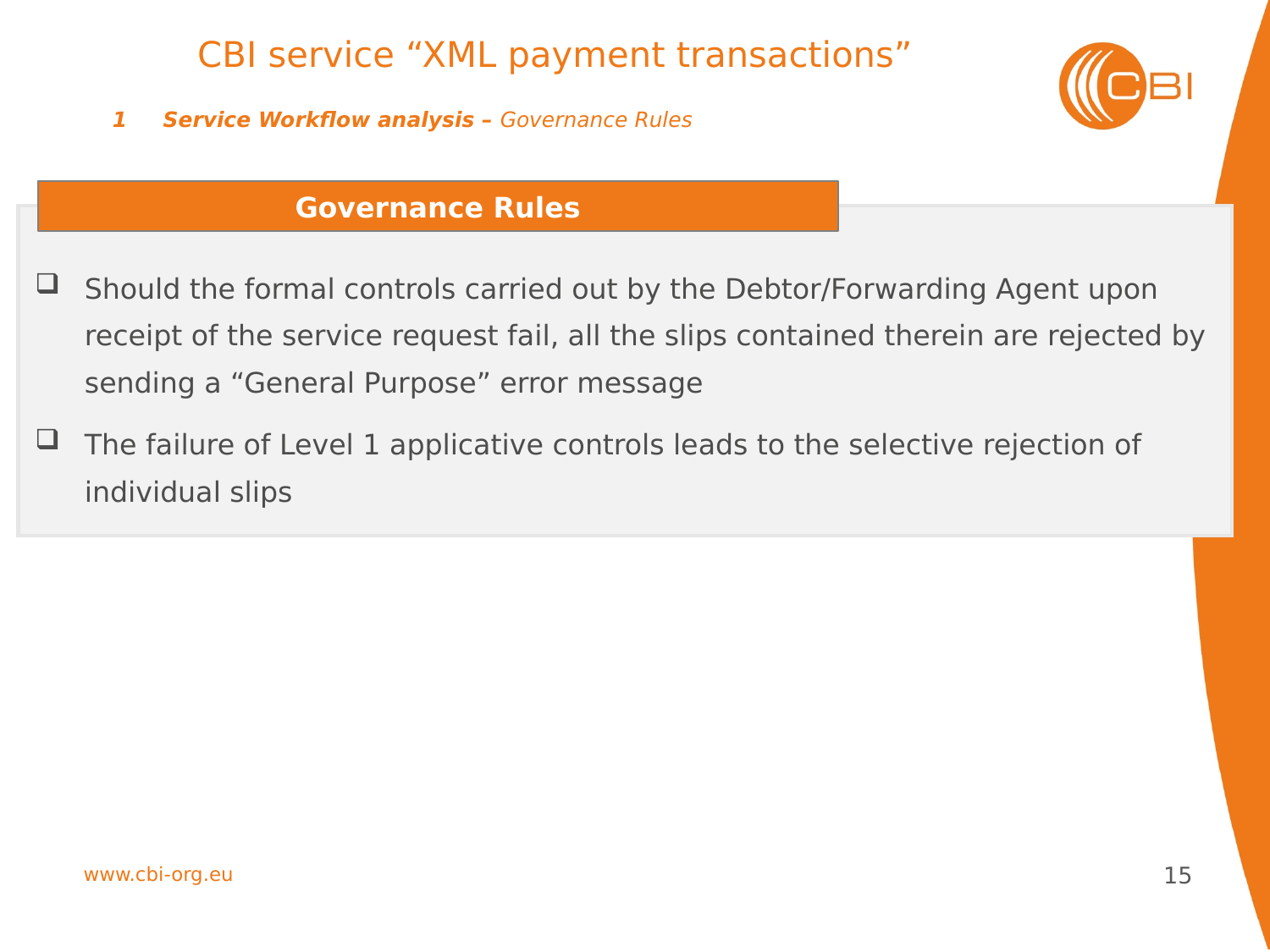

CBI service “XML payment transactions”
1	 Service Workflow analysis – Governance Rules
Governance Rules

Should the formal controls carried out by the Debtor/Forwarding Agent upon receipt of the service request fail, all the slips contained therein are rejected by sending a “General Purpose” error message
The failure of Level 1 applicative controls leads to the selective rejection of individual slips